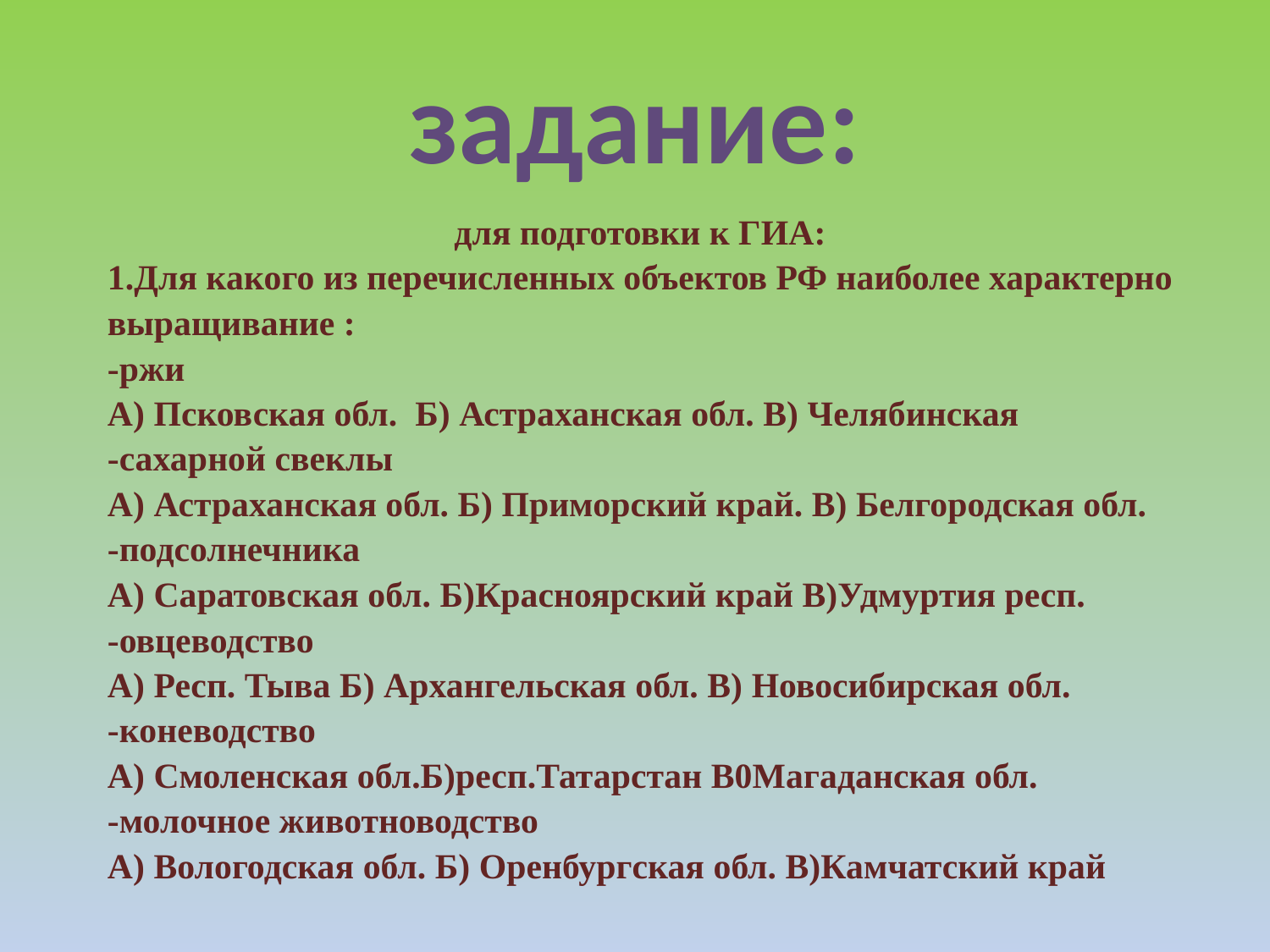

# задание:
                                       для подготовки к ГИА:
1.Для какого из перечисленных объектов РФ наиболее характерно выращивание :
-ржи
А) Псковская обл.  Б) Астраханская обл. В) Челябинская
-сахарной свеклы
А) Астраханская обл. Б) Приморский край. В) Белгородская обл.
-подсолнечника
А) Саратовская обл. Б)Красноярский край В)Удмуртия респ.
-овцеводство
А) Респ. Тыва Б) Архангельская обл. В) Новосибирская обл.
-коневодство
А) Смоленская обл.Б)респ.Татарстан В0Магаданская обл.
-молочное животноводство
А) Вологодская обл. Б) Оренбургская обл. В)Камчатский край